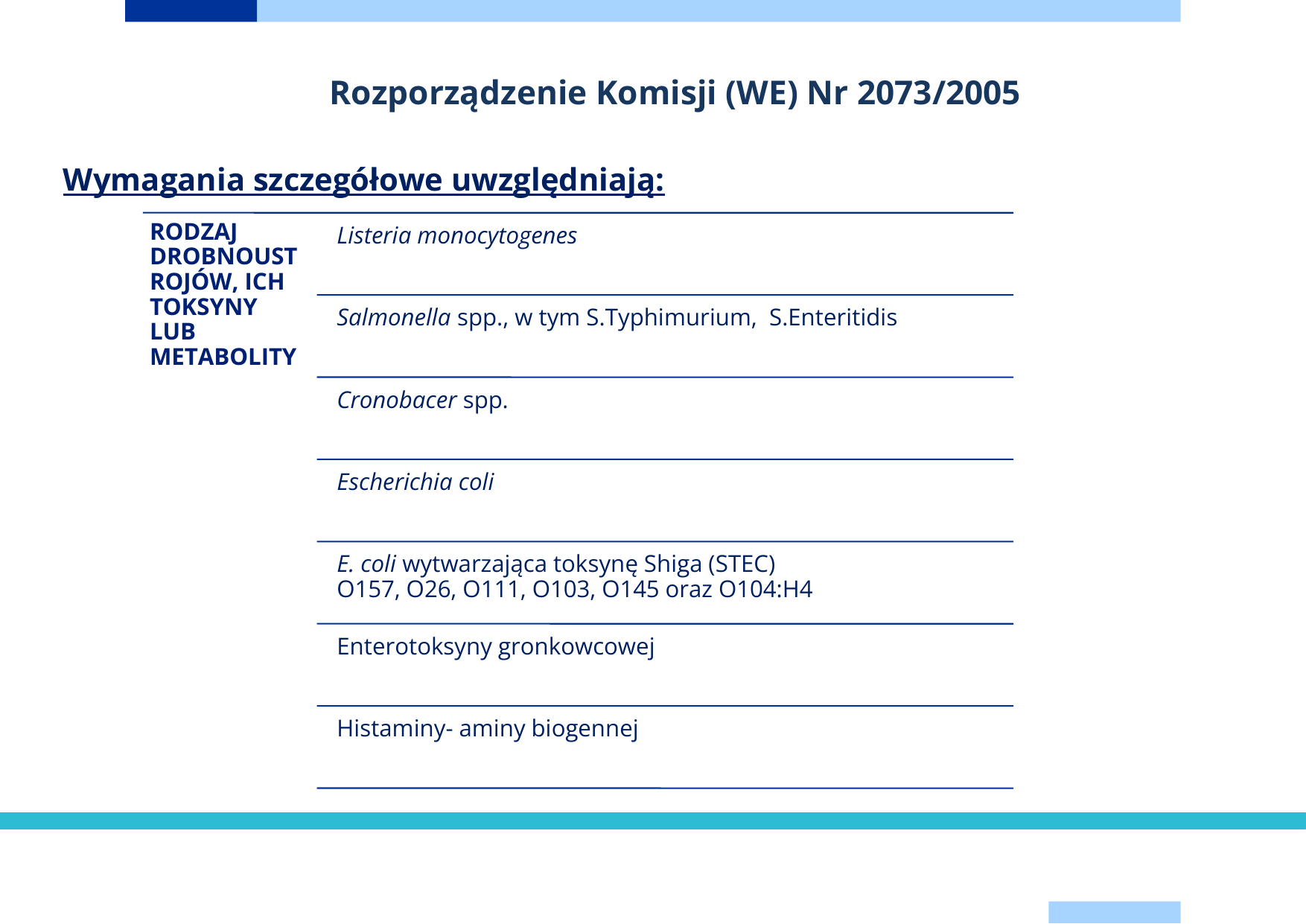

Rozporządzenie Komisji (WE) Nr 2073/2005

Wymagania szczegółowe uwzględniają:
RODZAJ DROBNOUSTROJÓW, ICH TOKSYNY LUB METABOLITY
Listeria monocytogenes
Salmonella spp., w tym S.Typhimurium,  S.Enteritidis
Cronobacer spp.
Escherichia coli
E. coli wytwarzająca toksynę Shiga (STEC)
O157, O26, O111, O103, O145 oraz O104:H4
Enterotoksyny gronkowcowej
Histaminy- aminy biogennej